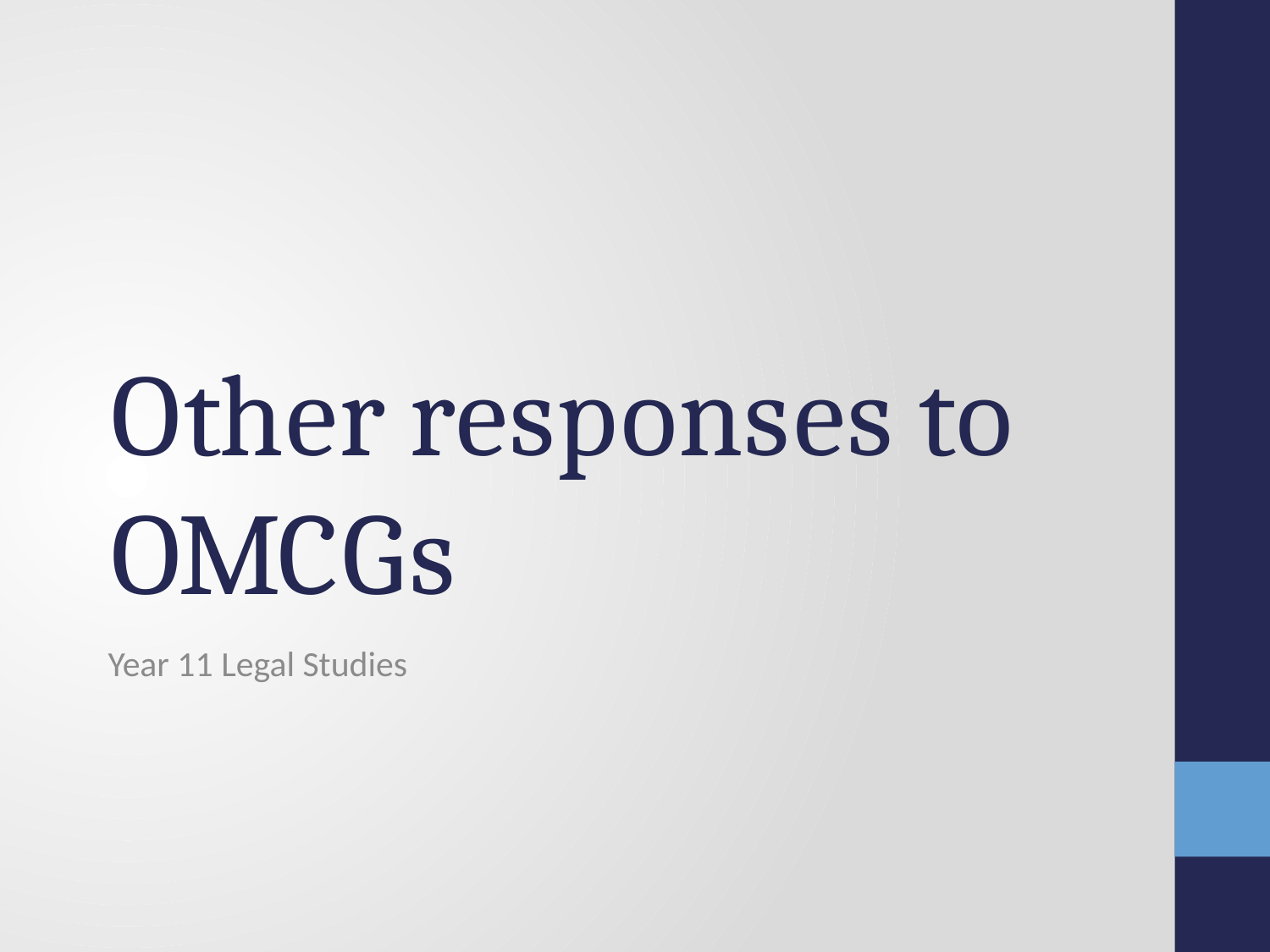

# Other responses to OMCGs
Year 11 Legal Studies